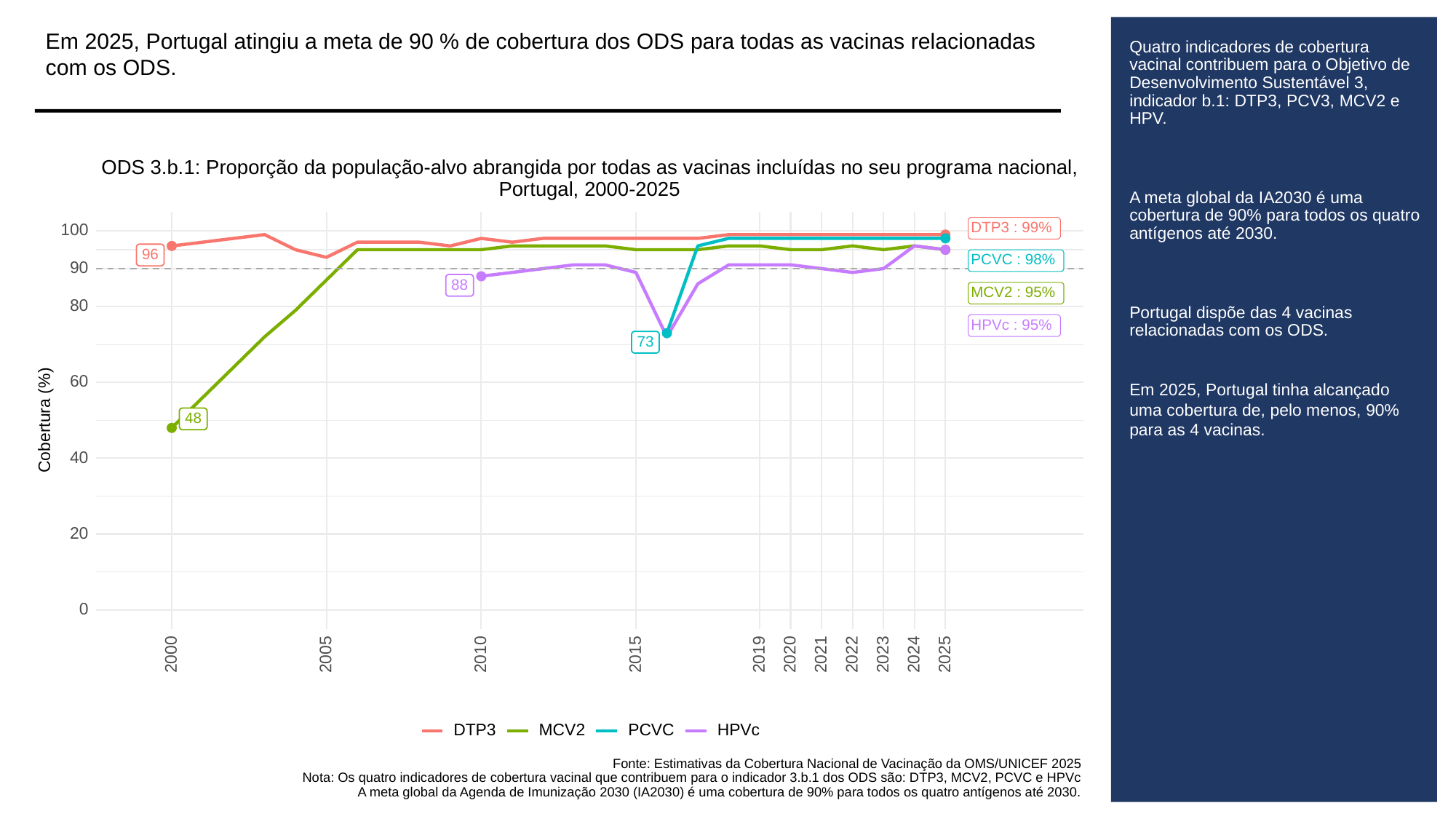

Em 2025, Portugal atingiu a meta de 90 % de cobertura dos ODS para todas as vacinas relacionadas com os ODS.
# Quatro indicadores de cobertura vacinal contribuem para o Objetivo de Desenvolvimento Sustentável 3, indicador b.1: DTP3, PCV3, MCV2 e HPV.

A meta global da IA2030 é uma cobertura de 90% para todos os quatro antígenos até 2030.

Portugal dispõe das 4 vacinas relacionadas com os ODS.

Em 2025, Portugal tinha alcançado uma cobertura de, pelo menos, 90% para as 4 vacinas.

ODS 3.b.1: Proporção da população-alvo abrangida por todas as vacinas incluídas no seu programa nacional,
Portugal, 2000-2025

DTP3 : 99%
100

96

PCVC : 98%
90

88

MCV2 : 95%
80

HPVc : 95%

73

60

Cobertura (%)
48

40

20

0

2023
2000
2005
2010
2015
2019
2020
2021
2022
2024
2025
MCV2
PCVC
DTP3
HPVc

Fonte: Estimativas da Cobertura Nacional de Vacinação da OMS/UNICEF 2025
Nota: Os quatro indicadores de cobertura vacinal que contribuem para o indicador 3.b.1 dos ODS são: DTP3, MCV2, PCVC e HPVc
A meta global da Agenda de Imunização 2030 (IA2030) é uma cobertura de 90% para todos os quatro antígenos até 2030.